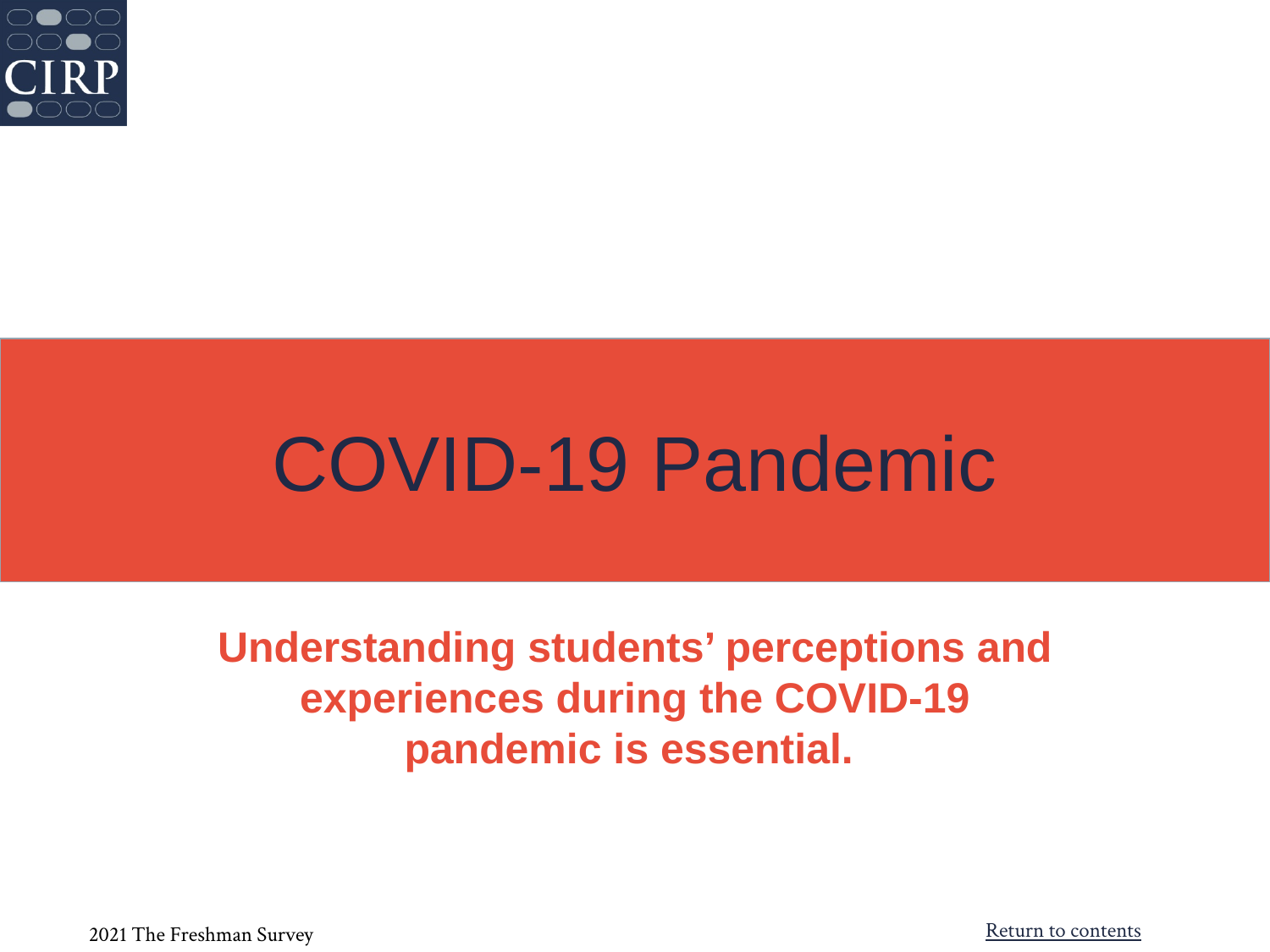

COVID-19 Pandemic
Understanding students’ perceptions and experiences during the COVID-19 pandemic is essential.
2021 The Freshman Survey
Return to contents